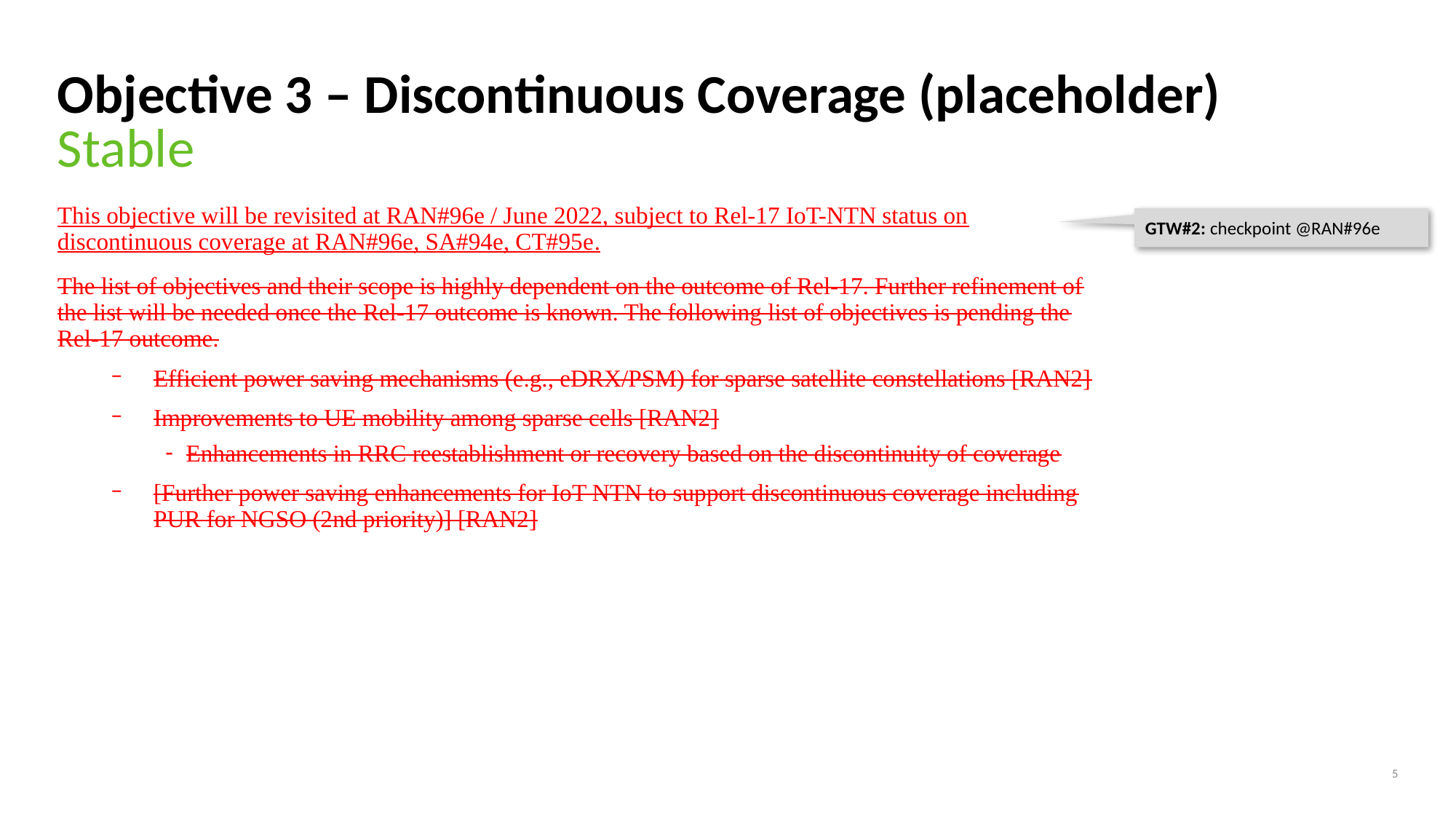

# Objective 3 – Discontinuous Coverage (placeholder) Stable
This objective will be revisited at RAN#96e / June 2022, subject to Rel-17 IoT-NTN status on discontinuous coverage at RAN#96e, SA#94e, CT#95e.
The list of objectives and their scope is highly dependent on the outcome of Rel-17. Further refinement of the list will be needed once the Rel-17 outcome is known. The following list of objectives is pending the Rel-17 outcome.
Efficient power saving mechanisms (e.g., eDRX/PSM) for sparse satellite constellations [RAN2]
Improvements to UE mobility among sparse cells [RAN2]
Enhancements in RRC reestablishment or recovery based on the discontinuity of coverage
[Further power saving enhancements for IoT NTN to support discontinuous coverage including PUR for NGSO (2nd priority)] [RAN2]
GTW#2: checkpoint @RAN#96e
5